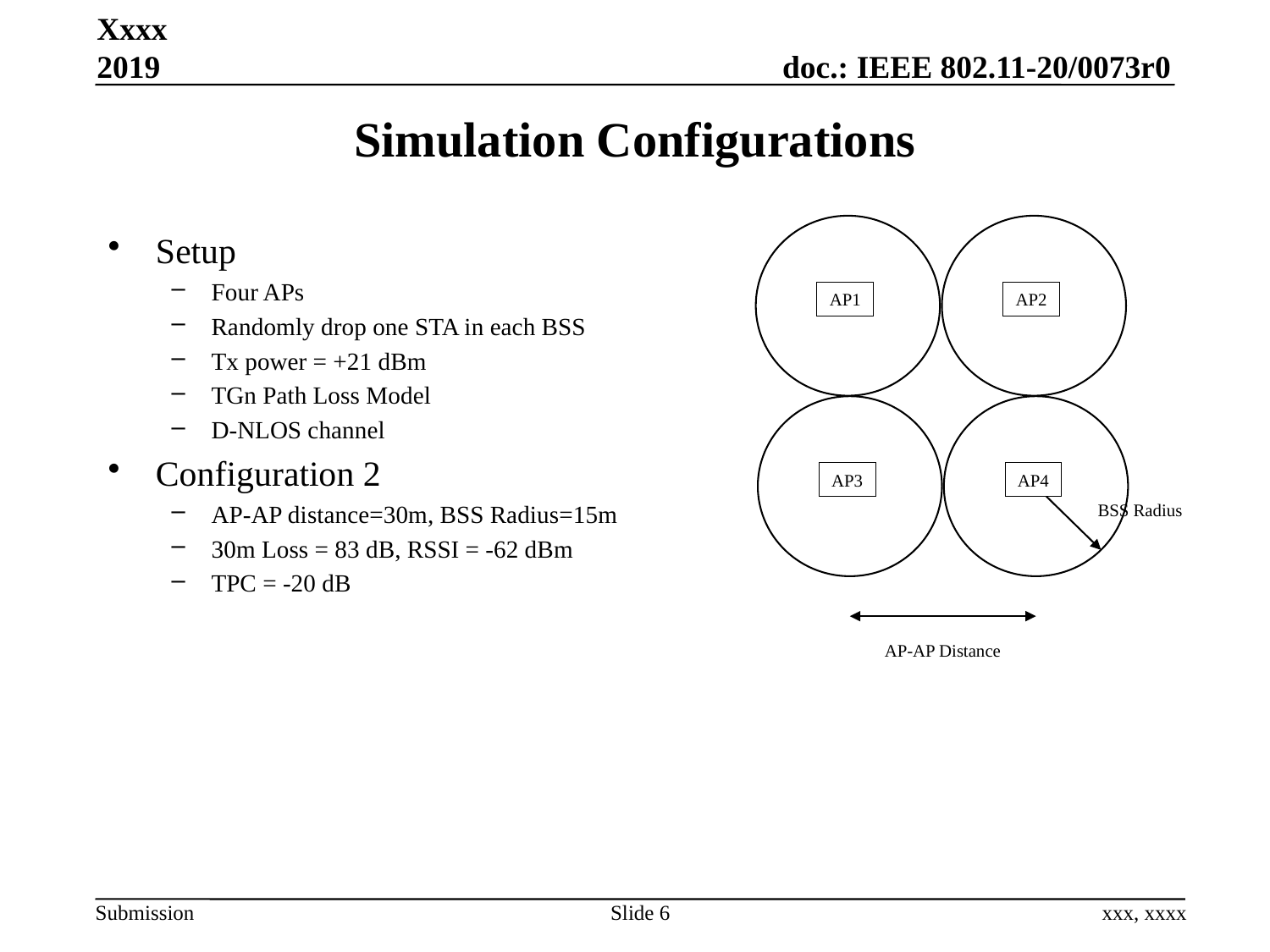

Xxxx 2019
# Simulation Configurations

AP1

AP2
Setup
Four APs
Randomly drop one STA in each BSS
Tx power = +21 dBm
TGn Path Loss Model
D-NLOS channel
Configuration 2
AP-AP distance=30m, BSS Radius=15m
30m Loss = 83 dB, RSSI = -62 dBm
TPC = -20 dB

AP3

AP4
BSS Radius
AP-AP Distance
Slide 6
xxx, xxxx